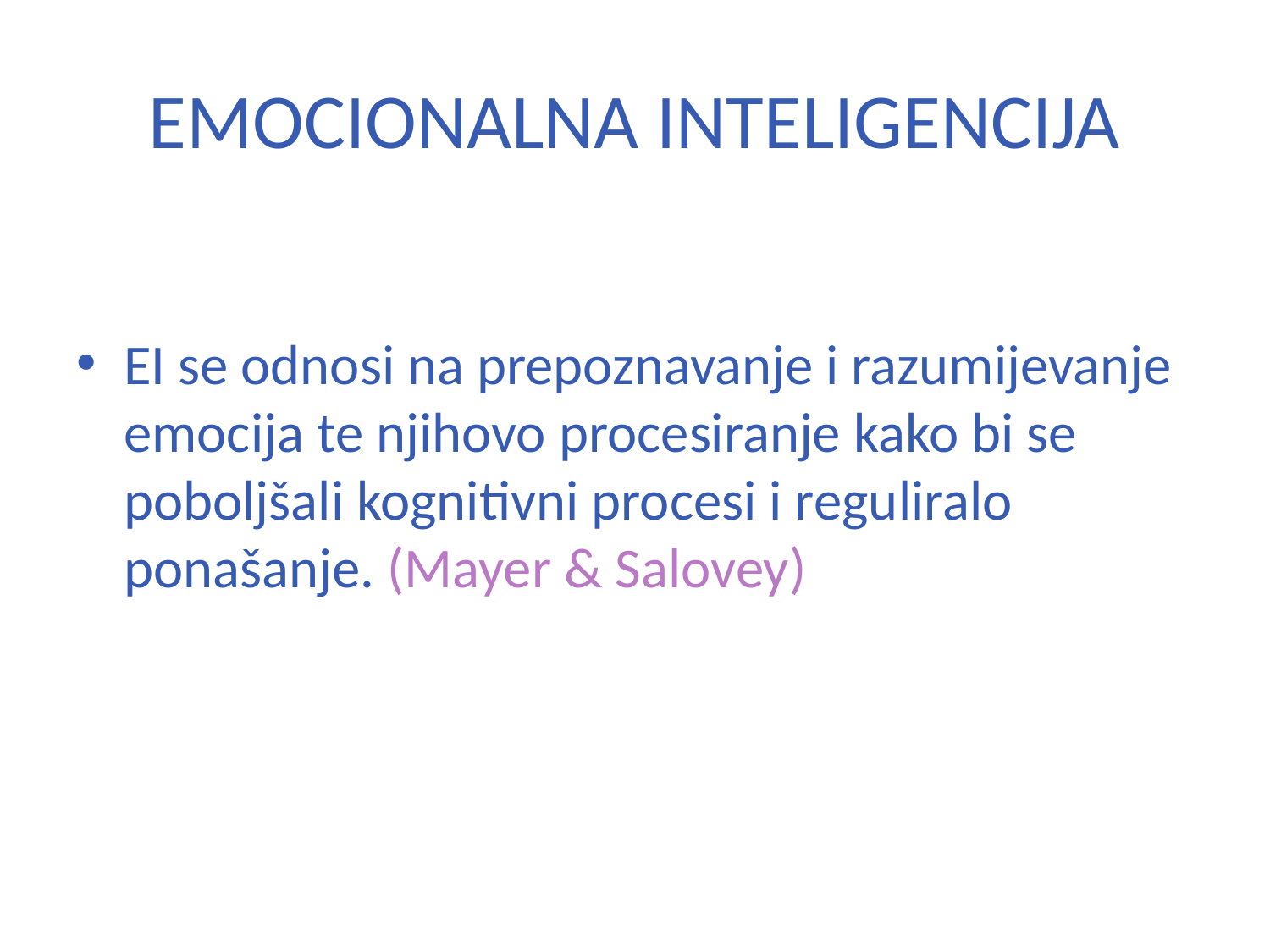

# EMOCIONALNA INTELIGENCIJA

EI se odnosi na prepoznavanje i razumijevanje emocija te njihovo procesiranje kako bi se poboljšali kognitivni procesi i reguliralo ponašanje. (Mayer & Salovey)